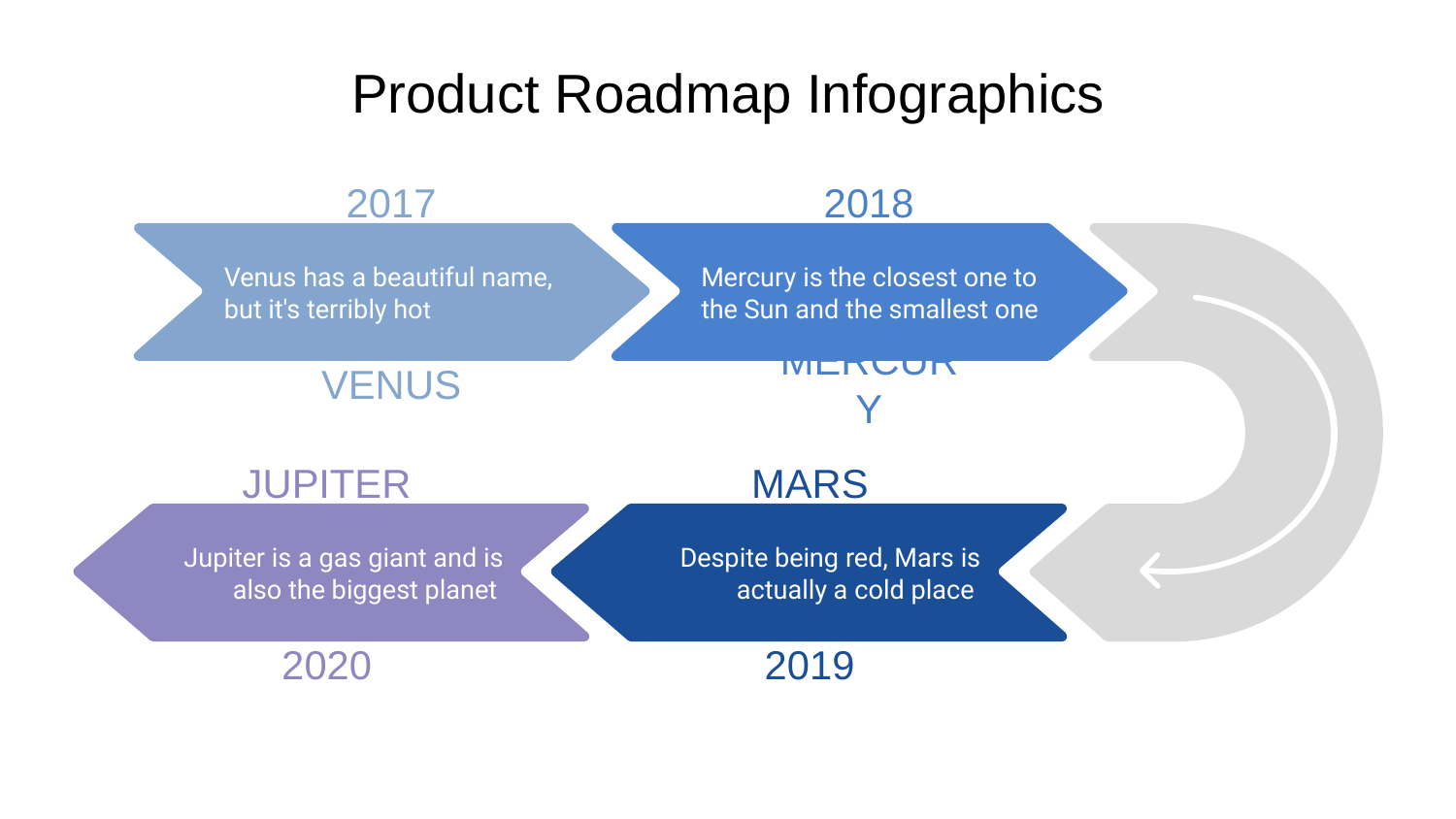

# Product Roadmap Infographics
2017
2018
Venus has a beautiful name, but it's terribly hot
Mercury is the closest one to the Sun and the smallest one

VENUS
MERCURY
JUPITER
MARS

Jupiter is a gas giant and is also the biggest planet
Despite being red, Mars is actually a cold place
2020
2019